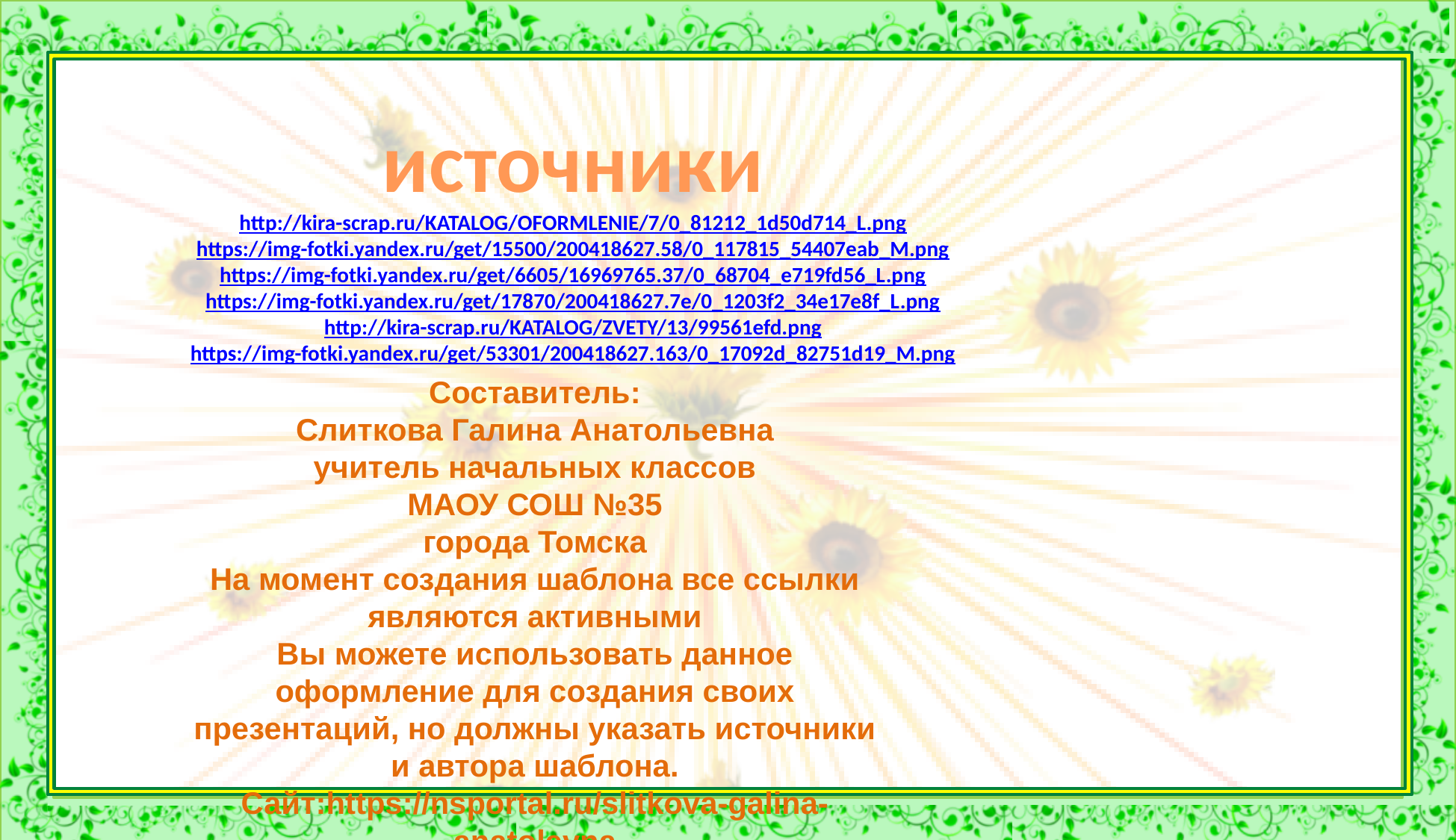

источники
http://kira-scrap.ru/KATALOG/OFORMLENIE/7/0_81212_1d50d714_L.png
https://img-fotki.yandex.ru/get/15500/200418627.58/0_117815_54407eab_M.png
https://img-fotki.yandex.ru/get/6605/16969765.37/0_68704_e719fd56_L.png
https://img-fotki.yandex.ru/get/17870/200418627.7e/0_1203f2_34e17e8f_L.png
http://kira-scrap.ru/KATALOG/ZVETY/13/99561efd.png
https://img-fotki.yandex.ru/get/53301/200418627.163/0_17092d_82751d19_M.png

Составитель:
Слиткова Галина Анатольевна
учитель начальных классов
МАОУ СОШ №35
города Томска
На момент создания шаблона все ссылки являются активными
Вы можете использовать данное оформление для создания своих презентаций, но должны указать источники и автора шаблона.
Сайт:https://nsportal.ru/slitkova-galina-anatolevna